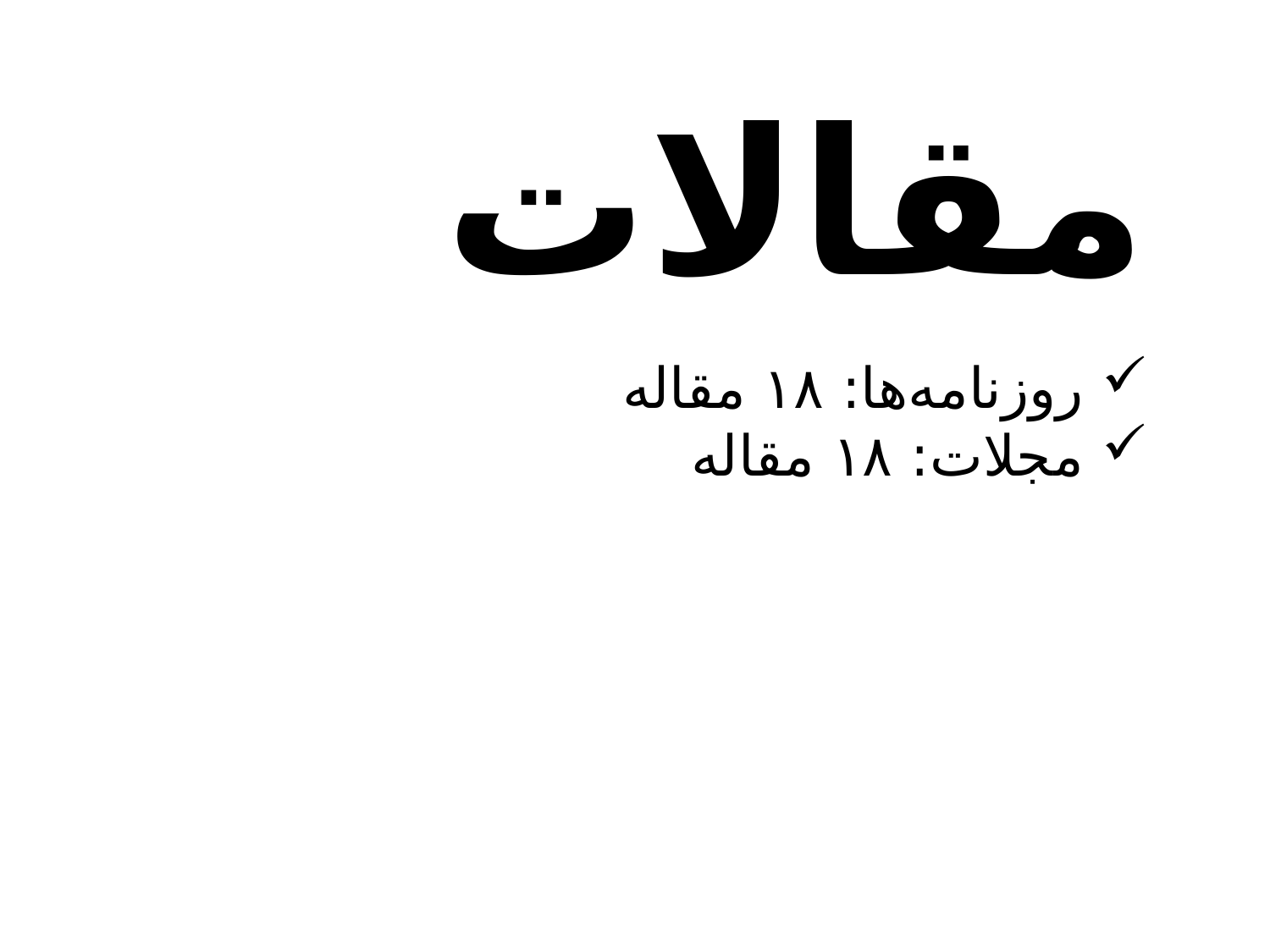

مقالات
 روزنامه‌ها: ۱۸ مقاله
 مجلات: ۱۸ مقاله